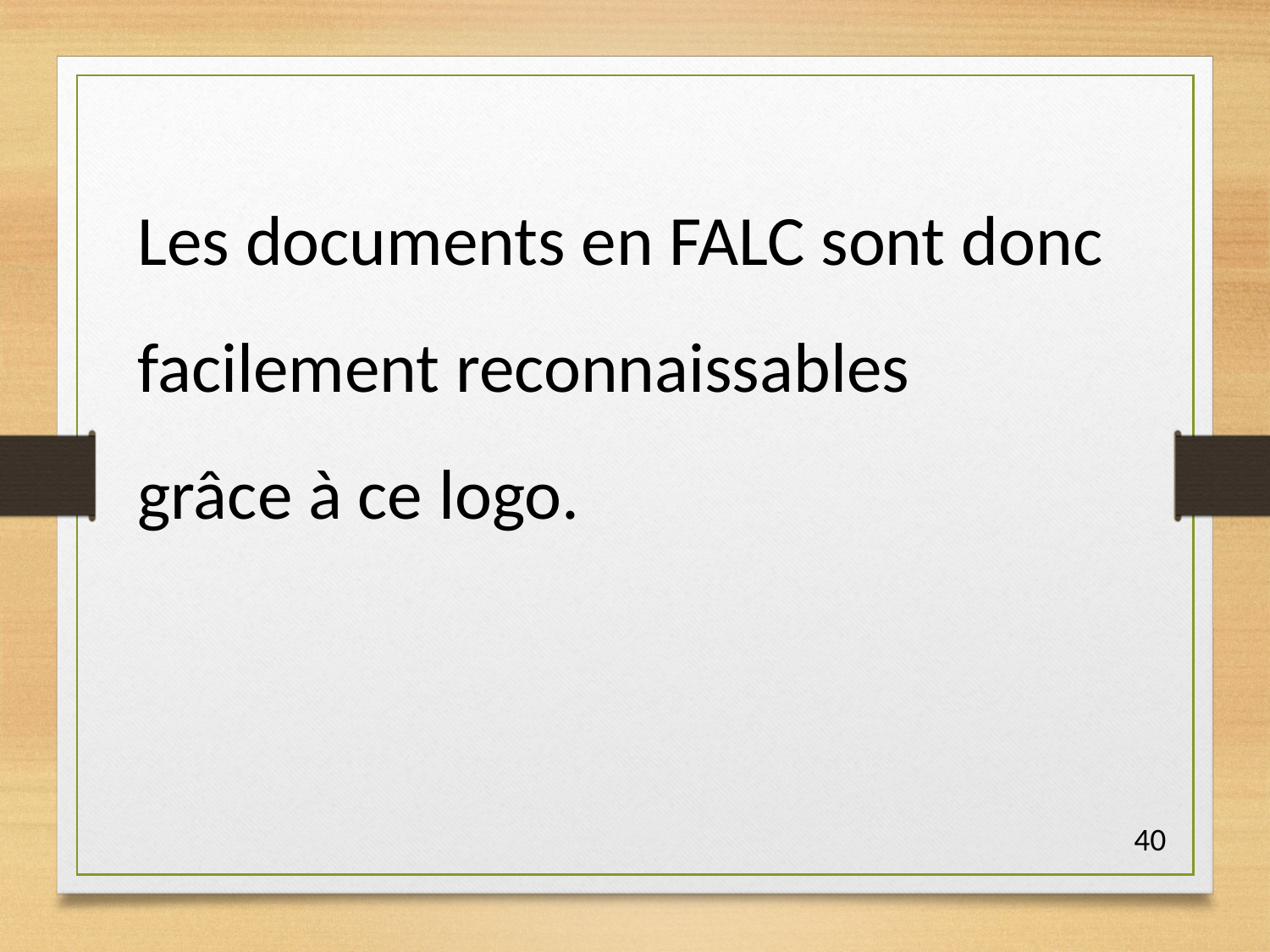

Les documents en FALC sont donc facilement reconnaissables
grâce à ce logo.
40